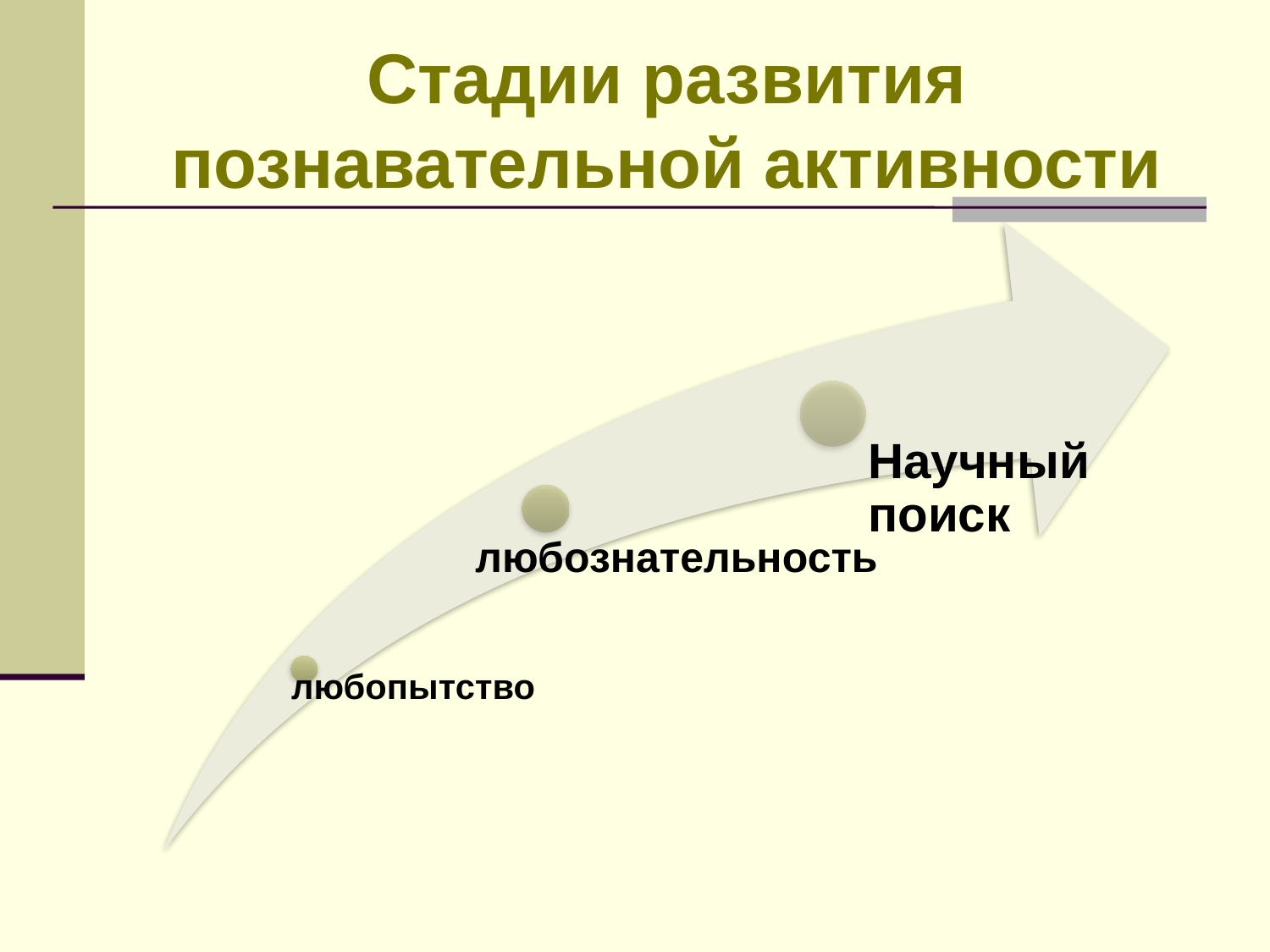

# Стадии развития познавательной активности
любопытство
любознательность
Научный поиск